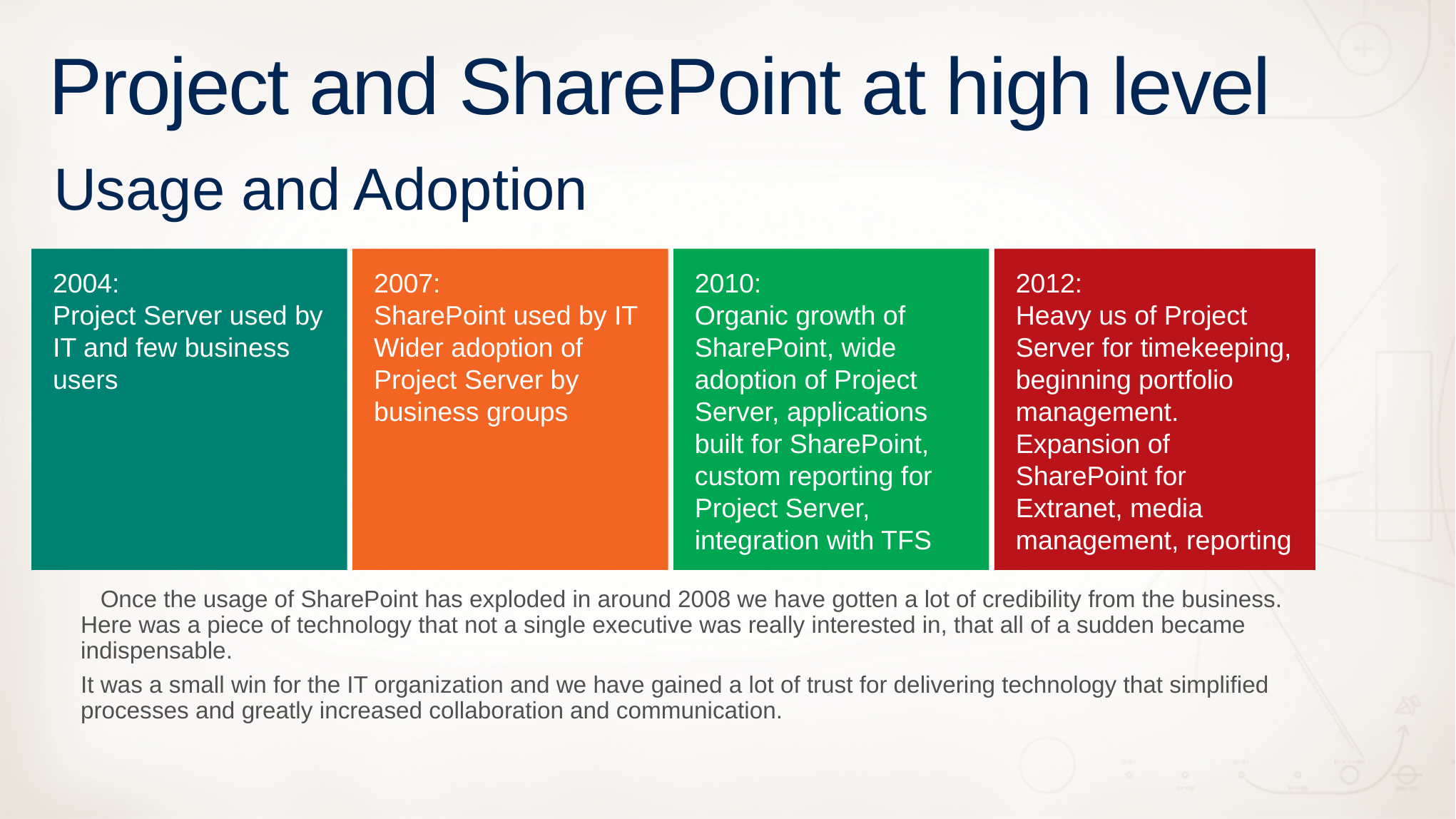

# Project and SharePoint at high level
Usage and Adoption
2004:
Project Server used by IT and few business users
2007:
SharePoint used by IT
Wider adoption of Project Server by business groups

2010:
Organic growth of SharePoint, wide adoption of Project Server, applications built for SharePoint, custom reporting for Project Server, integration with TFS
2012:
Heavy us of Project Server for timekeeping, beginning portfolio management.
Expansion of SharePoint for Extranet, media management, reporting

   Once the usage of SharePoint has exploded in around 2008 we have gotten a lot of credibility from the business. Here was a piece of technology that not a single executive was really interested in, that all of a sudden became indispensable.
It was a small win for the IT organization and we have gained a lot of trust for delivering technology that simplified processes and greatly increased collaboration and communication.